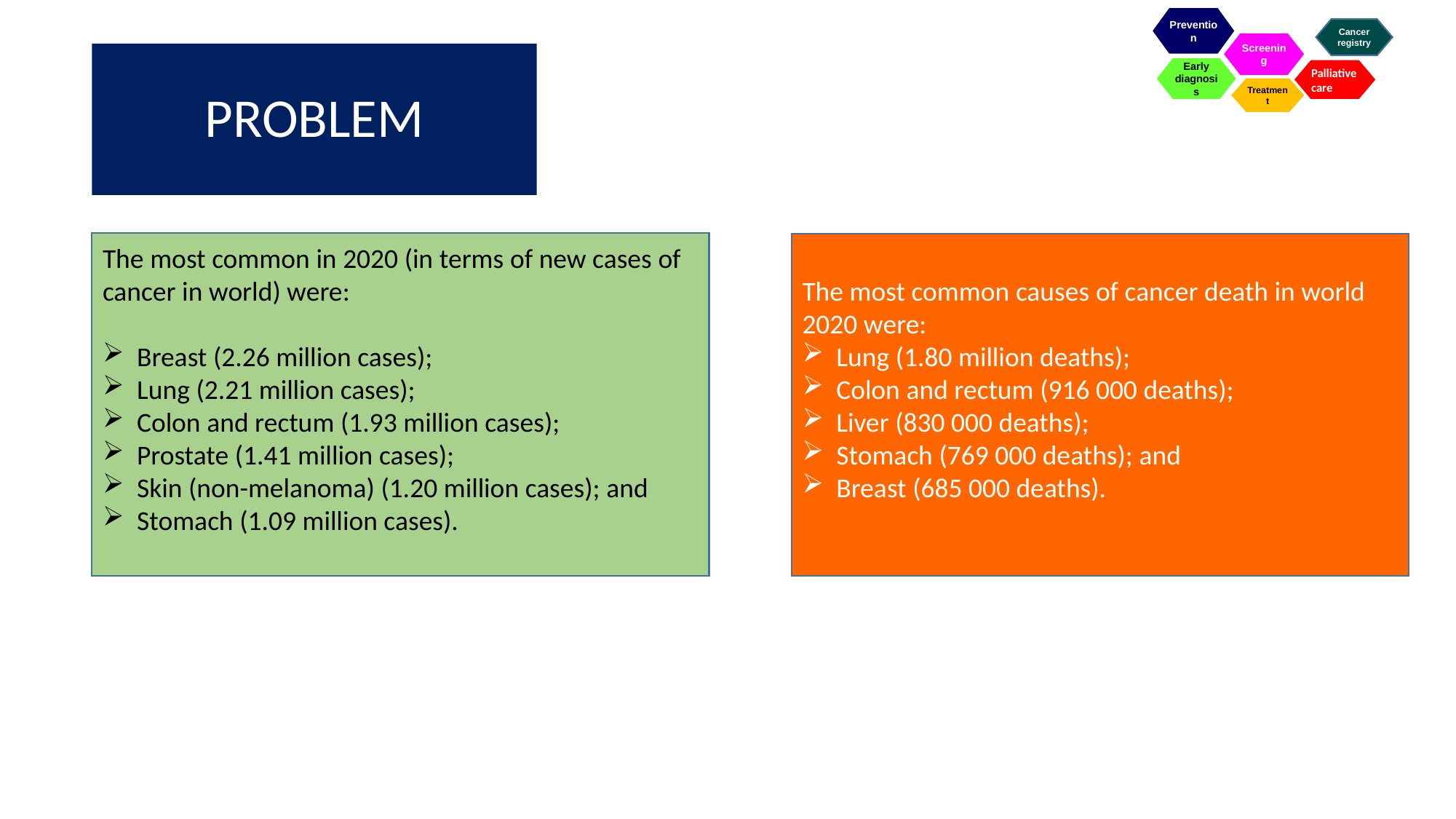

Prevention
Cancer registry
Screening
# PROBLEM
Early diagnosis
Palliative care
Treatment
The most common in 2020 (in terms of new cases of cancer in world) were:

Breast (2.26 million cases);
Lung (2.21 million cases);
Colon and rectum (1.93 million cases);
Prostate (1.41 million cases);
Skin (non-melanoma) (1.20 million cases); and
Stomach (1.09 million cases).

The most common causes of cancer death in world 2020 were:
Lung (1.80 million deaths);
Colon and rectum (916 000 deaths);
Liver (830 000 deaths);
Stomach (769 000 deaths); and
Breast (685 000 deaths).